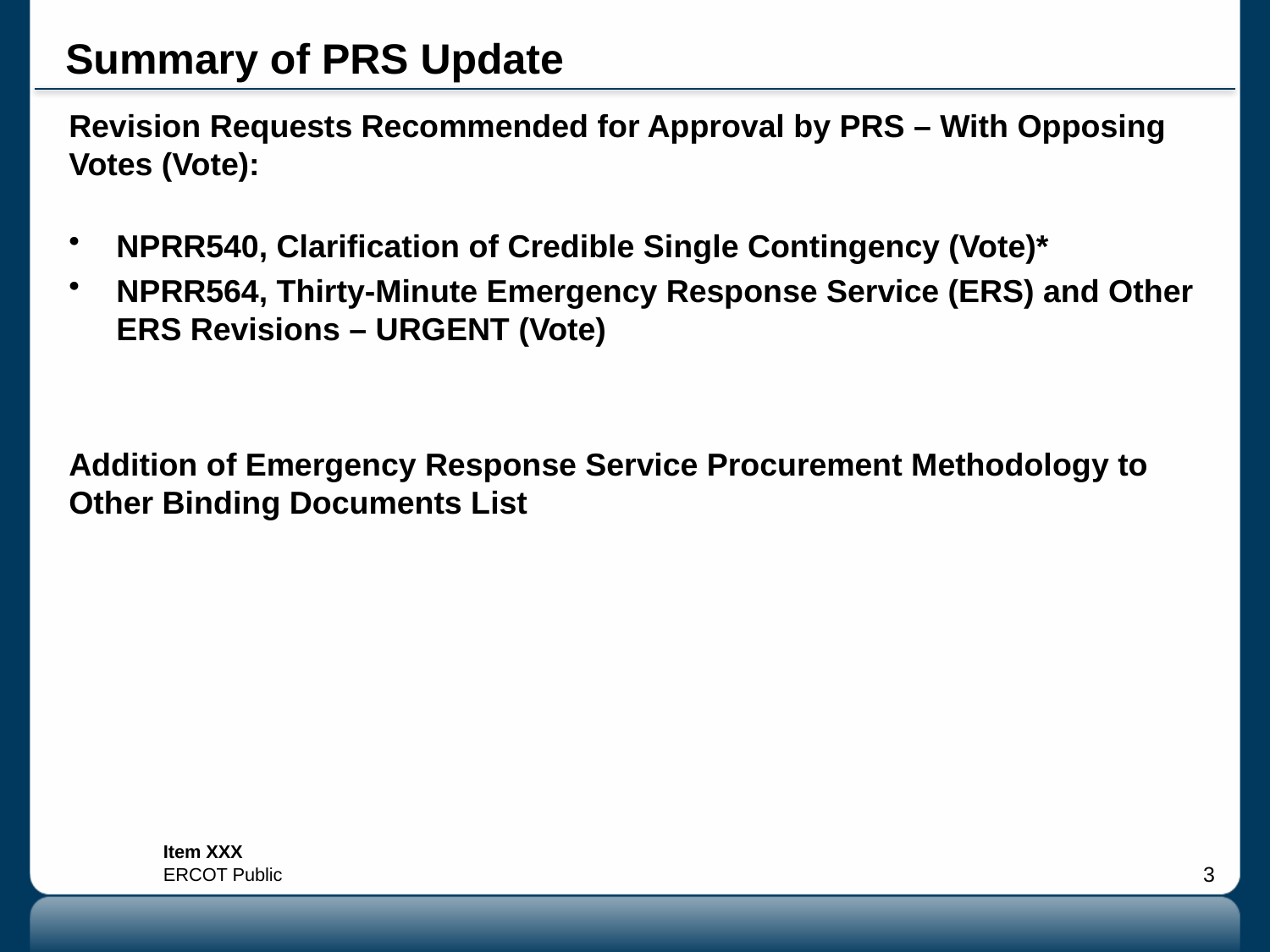

# Summary of PRS Update
Revision Requests Recommended for Approval by PRS – With Opposing Votes (Vote):

NPRR540, Clarification of Credible Single Contingency (Vote)*
NPRR564, Thirty-Minute Emergency Response Service (ERS) and Other ERS Revisions – Urgent (Vote)

Addition of Emergency Response Service Procurement Methodology to Other Binding Documents List